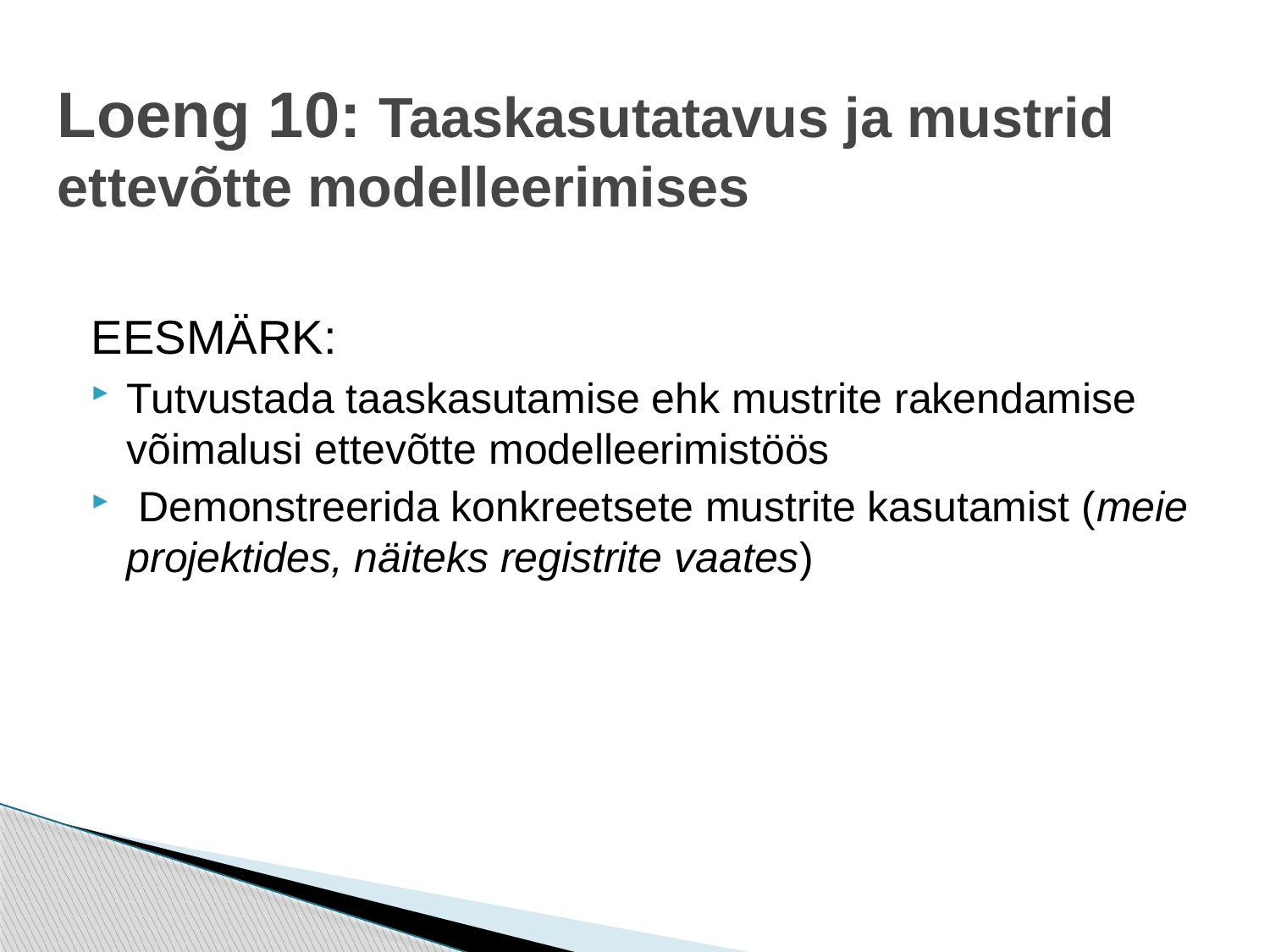

# Loeng 10: Taaskasutatavus ja mustrid ettevõtte modelleerimises

EESMÄRK:
Tutvustada taaskasutamise ehk mustrite rakendamise võimalusi ettevõtte modelleerimistöös
 Demonstreerida konkreetsete mustrite kasutamist (meie projektides, näiteks registrite vaates)